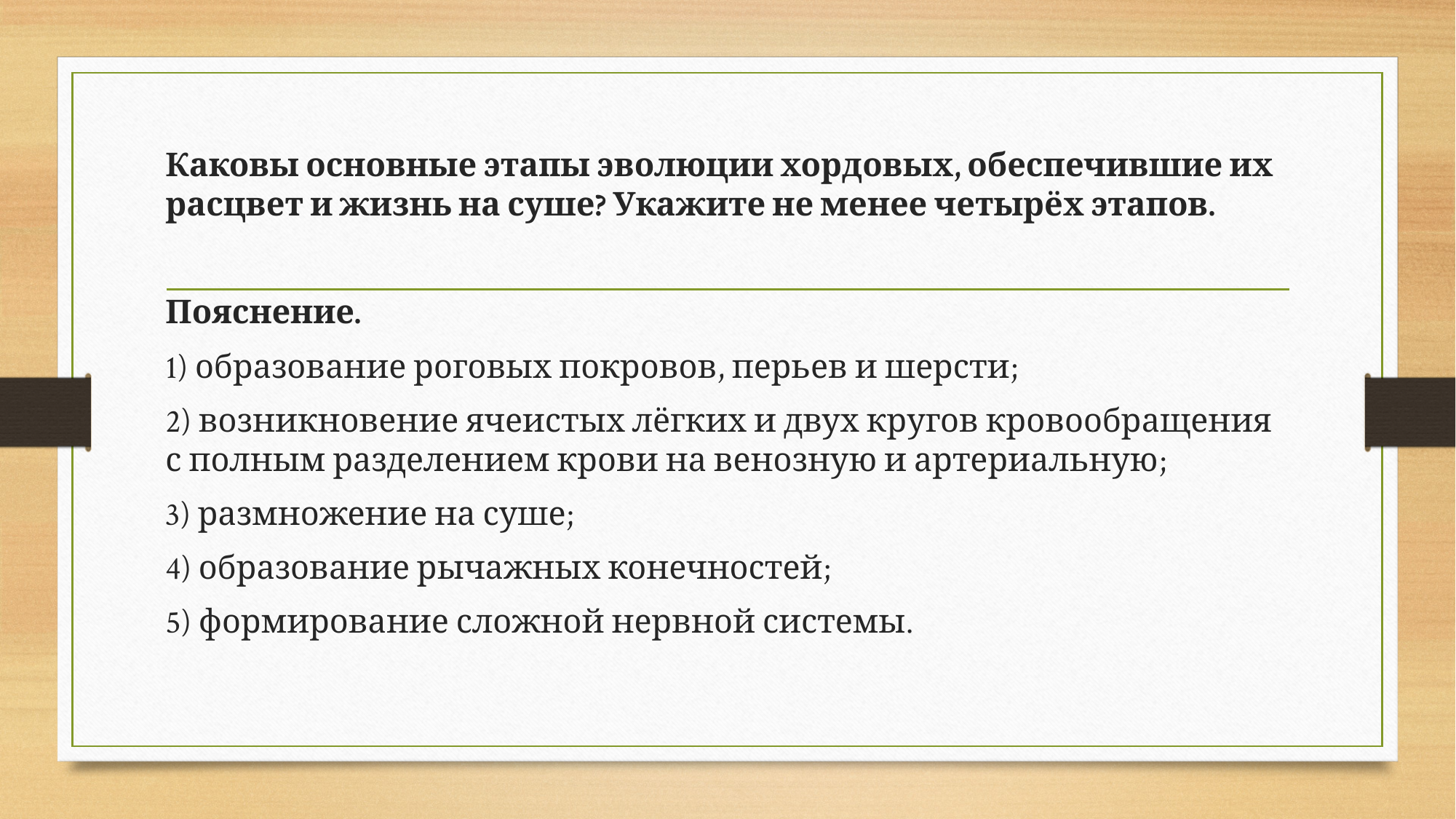

#
Каковы основные этапы эволюции хордовых, обеспечившие их расцвет и жизнь на суше? Укажите не менее четырёх этапов.

Пояснение.
1) образование роговых покровов, перьев и шерсти;
2) возникновение ячеистых лёгких и двух кругов кровообращения с полным разделением крови на венозную и артериальную;
3) размножение на суше;
4) образование рычажных конечностей;
5) формирование сложной нервной системы.